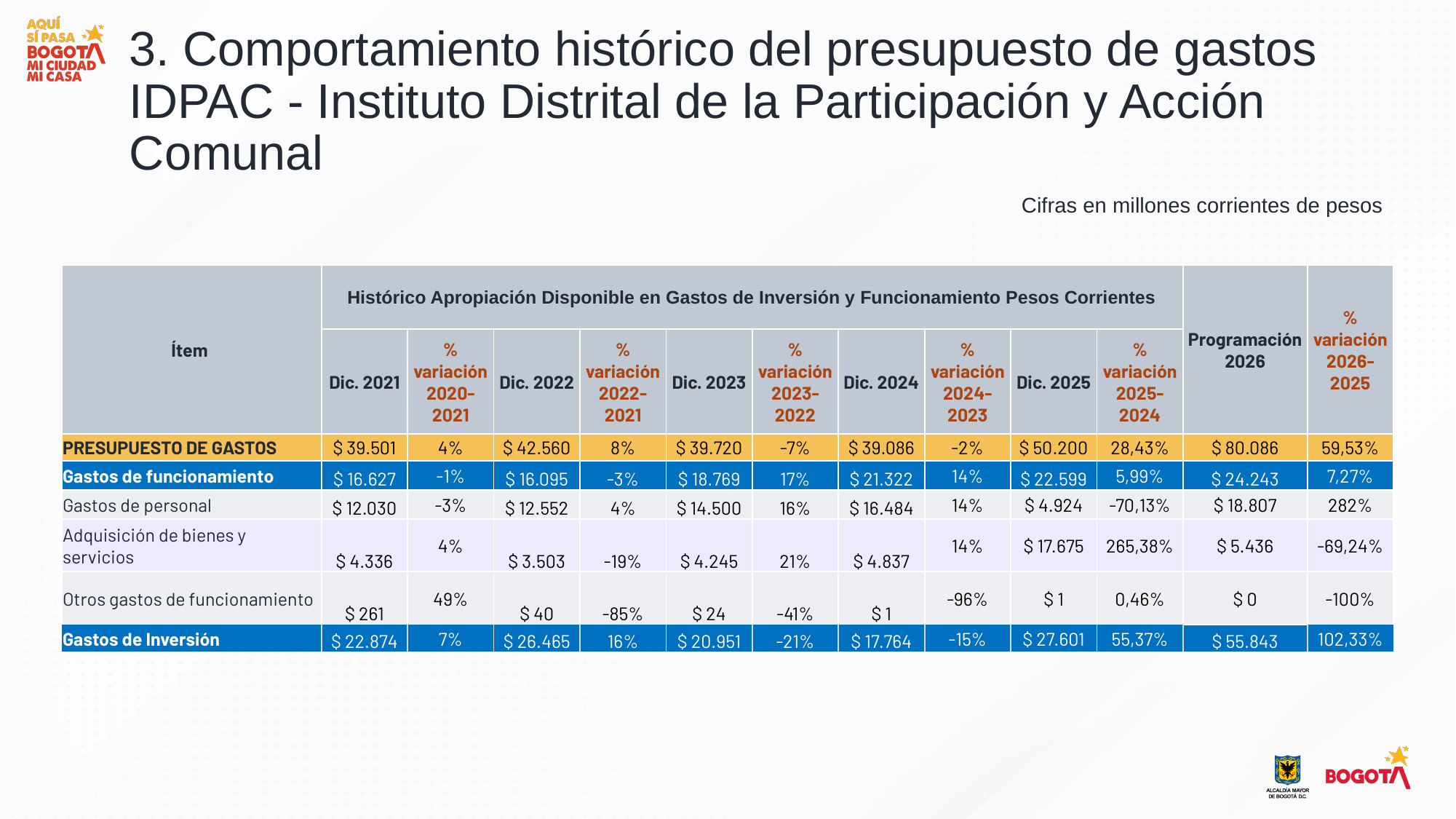

3. Comportamiento histórico del presupuesto de gastos
IDPAC - Instituto Distrital de la Participación y Acción Comunal
Cifras en millones corrientes de pesos
| Ítem | Histórico Apropiación Disponible en Gastos de Inversión y Funcionamiento Pesos Corrientes |  |  |  |  |  |  |  |  |  | Programación 2026 | % variación 2026-2025 |
| --- | --- | --- | --- | --- | --- | --- | --- | --- | --- | --- | --- | --- |
|  | Dic. 2021 | % variación 2020-2021 | Dic. 2022 | % variación 2022-2021 | Dic. 2023 | % variación 2023-2022 | Dic. 2024 | % variación 2024-2023 | Dic. 2025 | % variación 2025-2024 |  |  |
| PRESUPUESTO DE GASTOS | $ 39.501 | 4% | $ 42.560 | 8% | $ 39.720 | -7% | $ 39.086 | -2% | $ 50.200 | 28,43% | $ 80.086 | 59,53% |
| Gastos de funcionamiento | $ 16.627 | -1% | $ 16.095 | -3% | $ 18.769 | 17% | $ 21.322 | 14% | $ 22.599 | 5,99% | $ 24.243 | 7,27% |
| Gastos de personal | $ 12.030 | -3% | $ 12.552 | 4% | $ 14.500 | 16% | $ 16.484 | 14% | $ 4.924 | -70,13% | $ 18.807 | 282% |
| Adquisición de bienes y servicios | $ 4.336 | 4% | $ 3.503 | -19% | $ 4.245 | 21% | $ 4.837 | 14% | $ 17.675 | 265,38% | $ 5.436 | -69,24% |
| Otros gastos de funcionamiento | $ 261 | 49% | $ 40 | -85% | $ 24 | -41% | $ 1 | -96% | $ 1 | 0,46% | $ 0 | -100% |
| Gastos de Inversión | $ 22.874 | 7% | $ 26.465 | 16% | $ 20.951 | -21% | $ 17.764 | -15% | $ 27.601 | 55,37% | $ 55.843 | 102,33% |